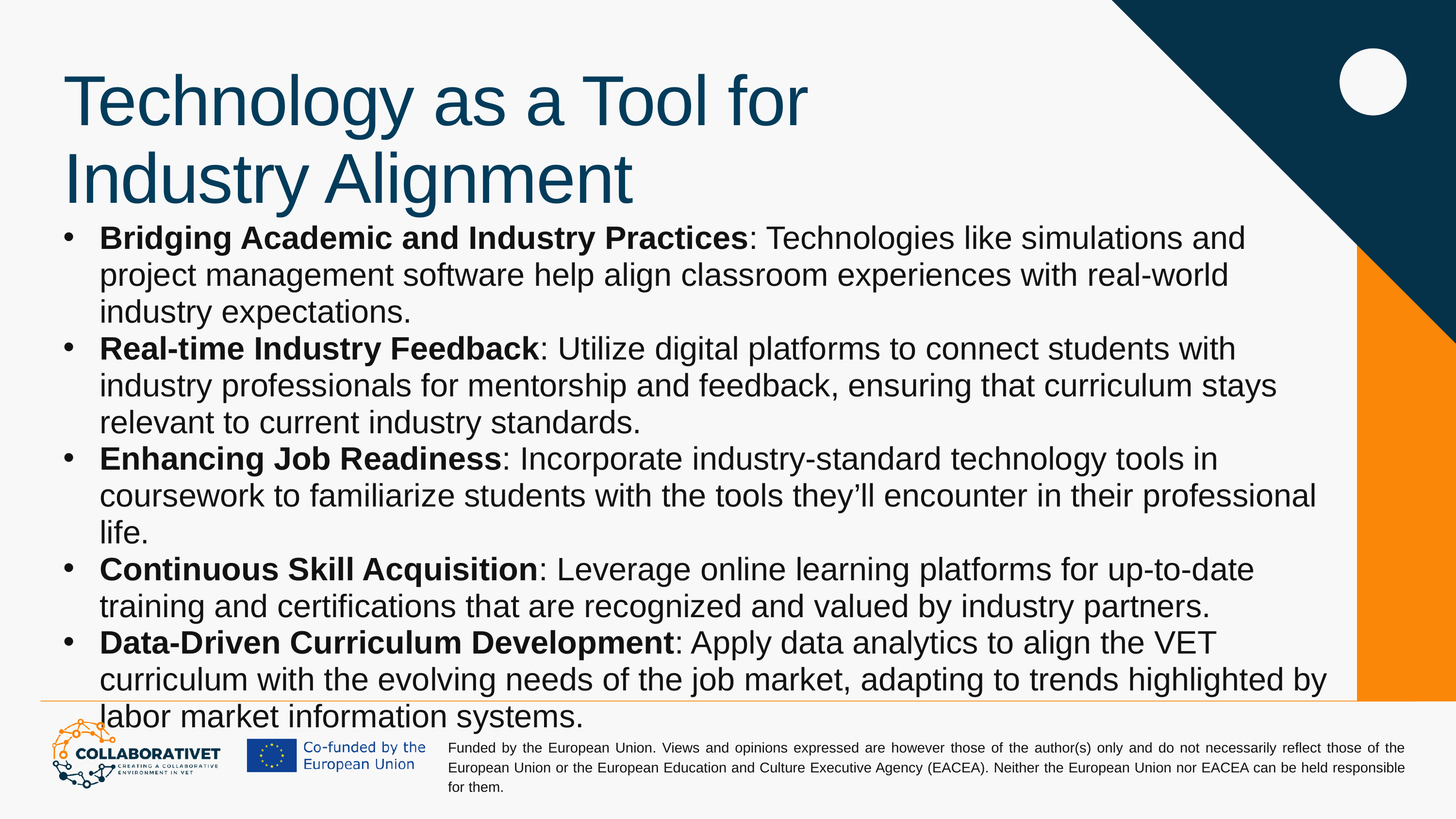

Technology as a Tool for Industry Alignment
Bridging Academic and Industry Practices: Technologies like simulations and project management software help align classroom experiences with real-world industry expectations.
Real-time Industry Feedback: Utilize digital platforms to connect students with industry professionals for mentorship and feedback, ensuring that curriculum stays relevant to current industry standards.
Enhancing Job Readiness: Incorporate industry-standard technology tools in coursework to familiarize students with the tools they’ll encounter in their professional life.
Continuous Skill Acquisition: Leverage online learning platforms for up-to-date training and certifications that are recognized and valued by industry partners.
Data-Driven Curriculum Development: Apply data analytics to align the VET curriculum with the evolving needs of the job market, adapting to trends highlighted by labor market information systems.

Funded by the European Union. Views and opinions expressed are however those of the author(s) only and do not necessarily reflect those of the European Union or the European Education and Culture Executive Agency (EACEA). Neither the European Union nor EACEA can be held responsible for them.